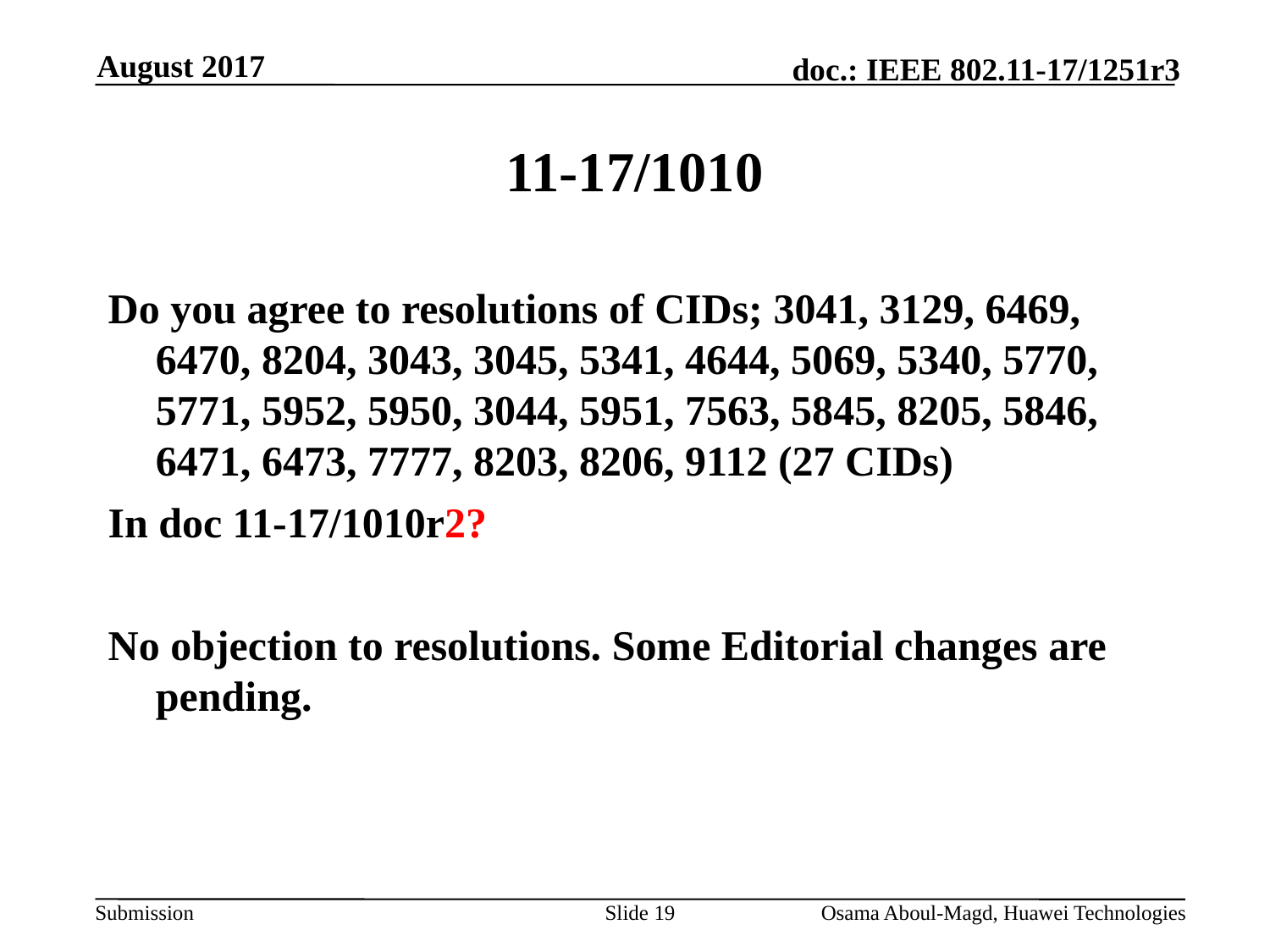

August 2017
# 11-17/1010
Do you agree to resolutions of CIDs; 3041, 3129, 6469, 6470, 8204, 3043, 3045, 5341, 4644, 5069, 5340, 5770, 5771, 5952, 5950, 3044, 5951, 7563, 5845, 8205, 5846, 6471, 6473, 7777, 8203, 8206, 9112 (27 CIDs)
In doc 11-17/1010r2?

No objection to resolutions. Some Editorial changes are pending.
Slide 19
Osama Aboul-Magd, Huawei Technologies